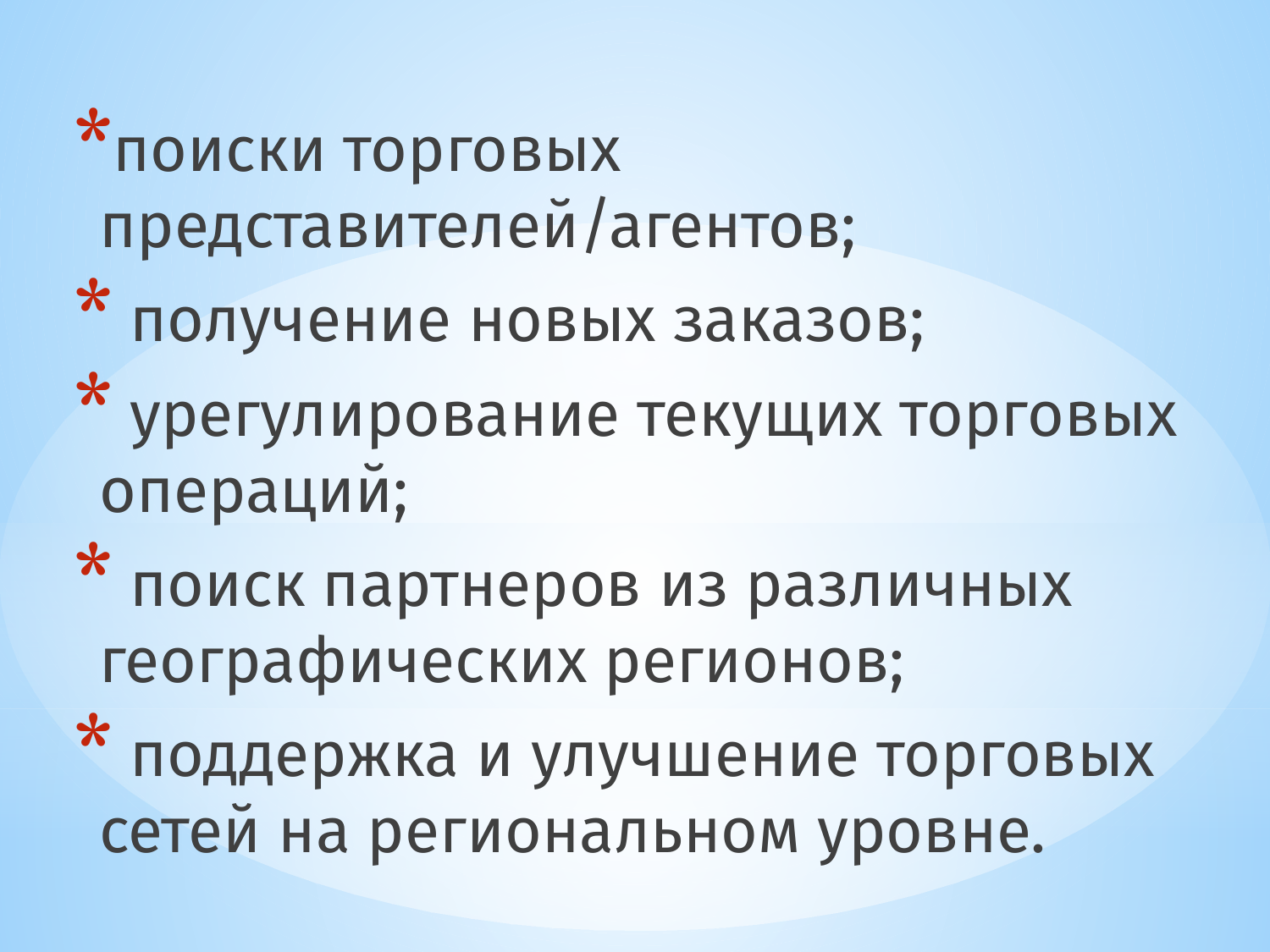

поиски торговых представителей/агентов;
 получение новых заказов;
 урегулирование текущих торговых операций;
 поиск партнеров из различных географических регионов;
 поддержка и улучшение торговых сетей на региональном уровне.
#